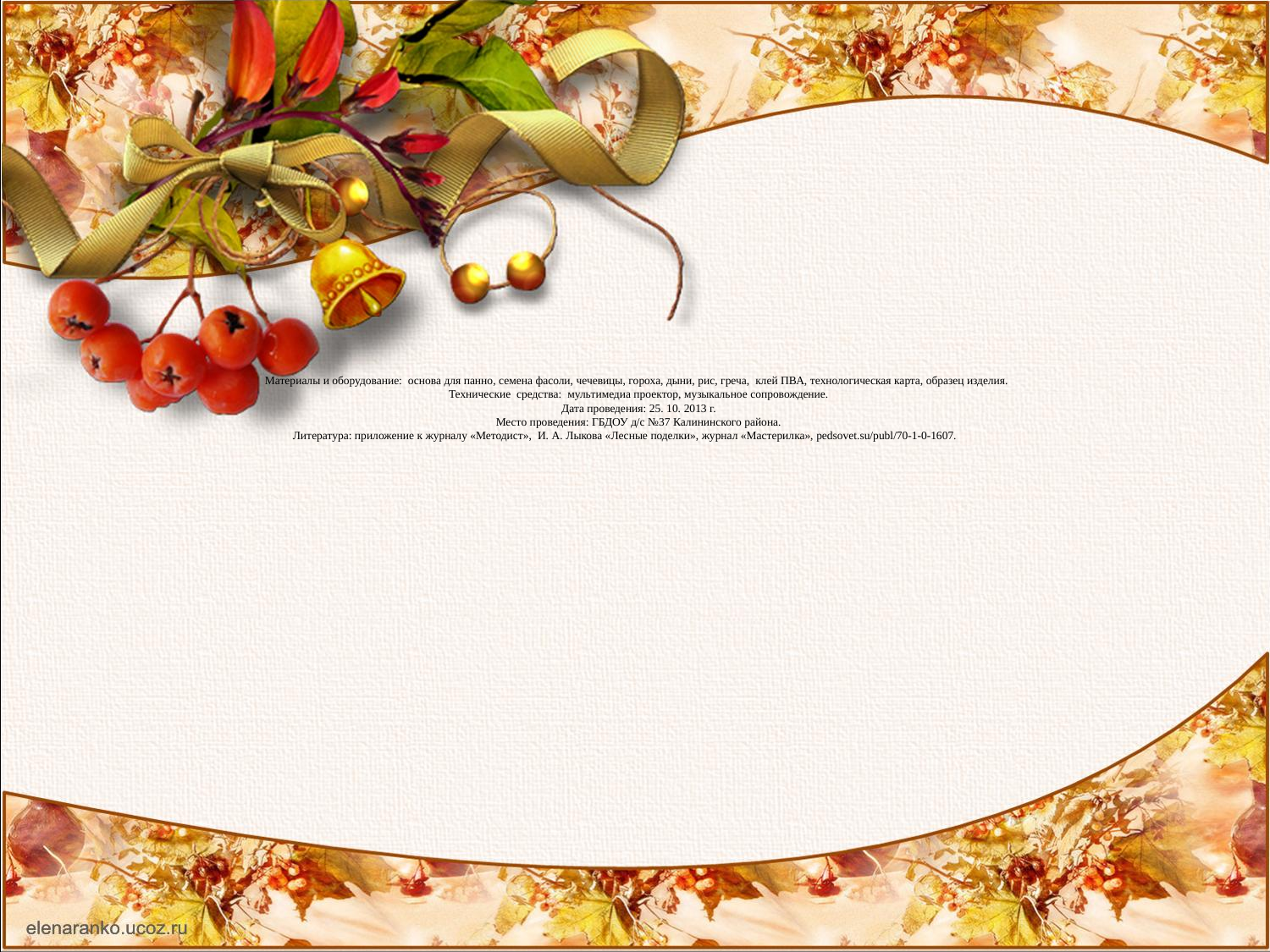

# Материалы и оборудование:  основа для панно, семена фасоли, чечевицы, гороха, дыни, рис, греча,  клей ПВА, технологическая карта, образец изделия. Технические  средства:  мультимедиа проектор, музыкальное сопровождение. Дата проведения: 25. 10. 2013 г. Место проведения: ГБДОУ д/с №37 Калининского района. Литература: приложение к журналу «Методист»,  И. А. Лыкова «Лесные поделки», журнал «Мастерилка», pedsovet.su/publ/70-1-0-1607.